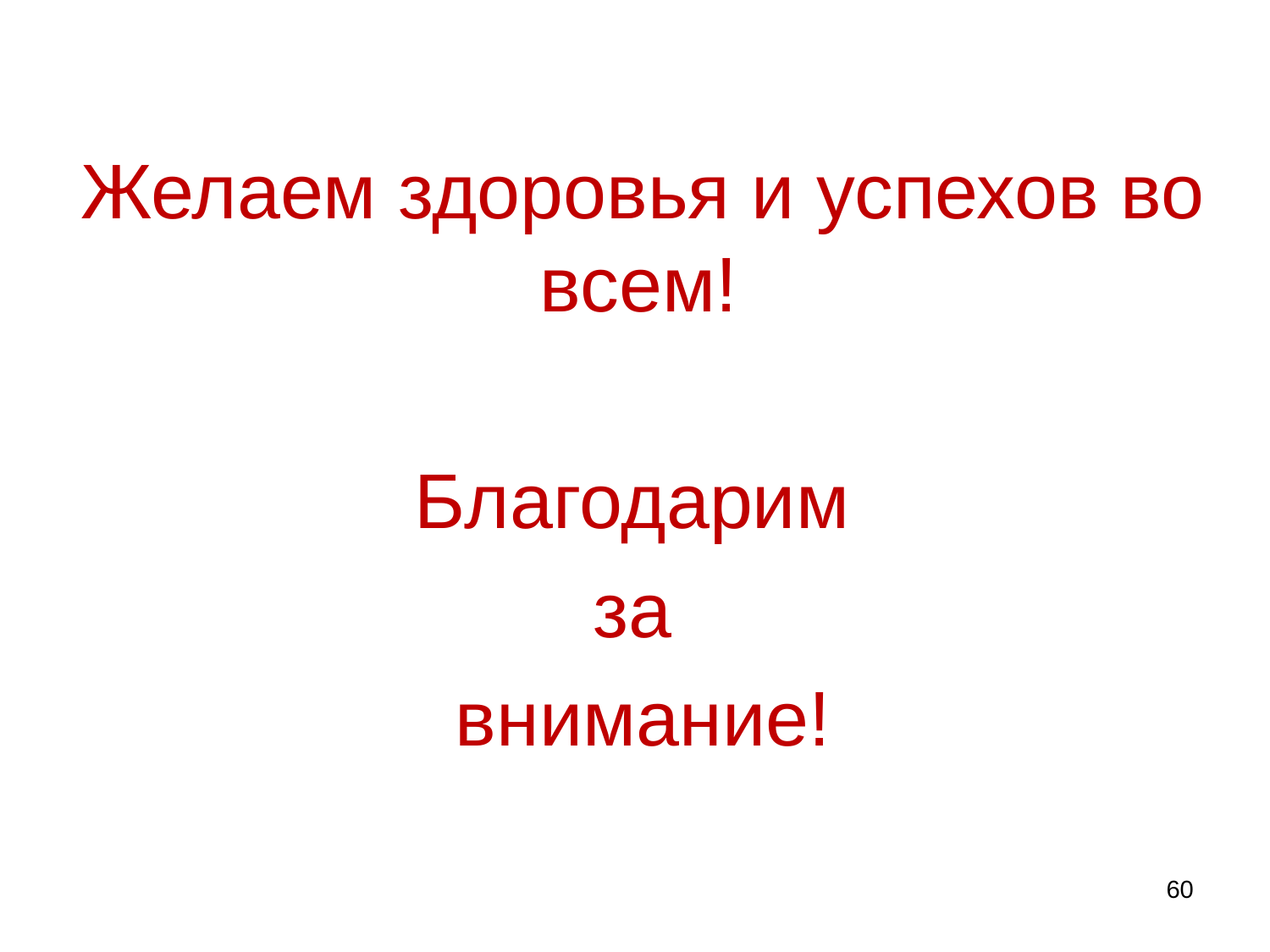

Желаем здоровья и успехов во всем!

Благодарим
за
внимание!

60